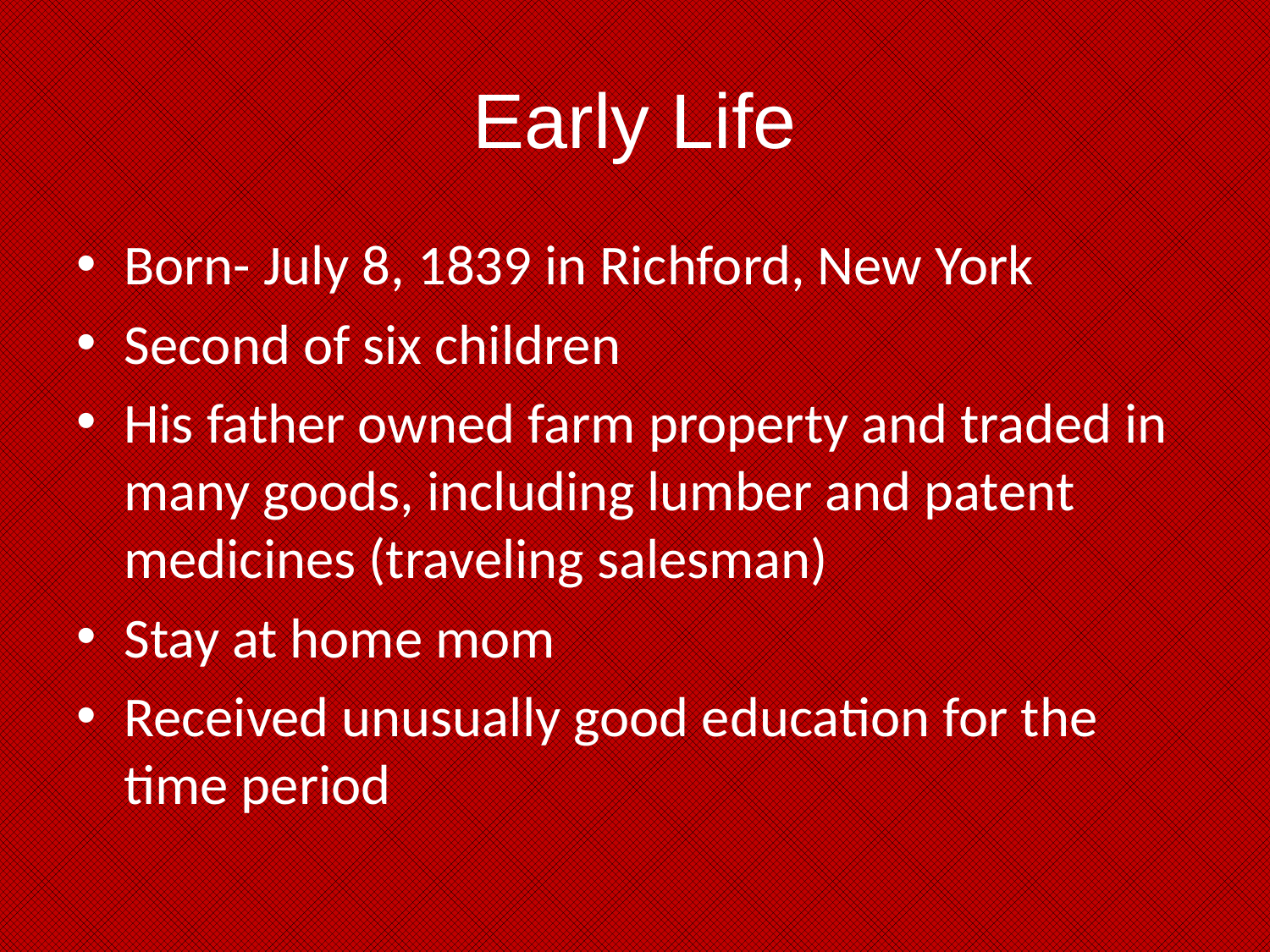

# Early Life
Born- July 8, 1839 in Richford, New York
Second of six children
His father owned farm property and traded in many goods, including lumber and patent medicines (traveling salesman)
Stay at home mom
Received unusually good education for the time period